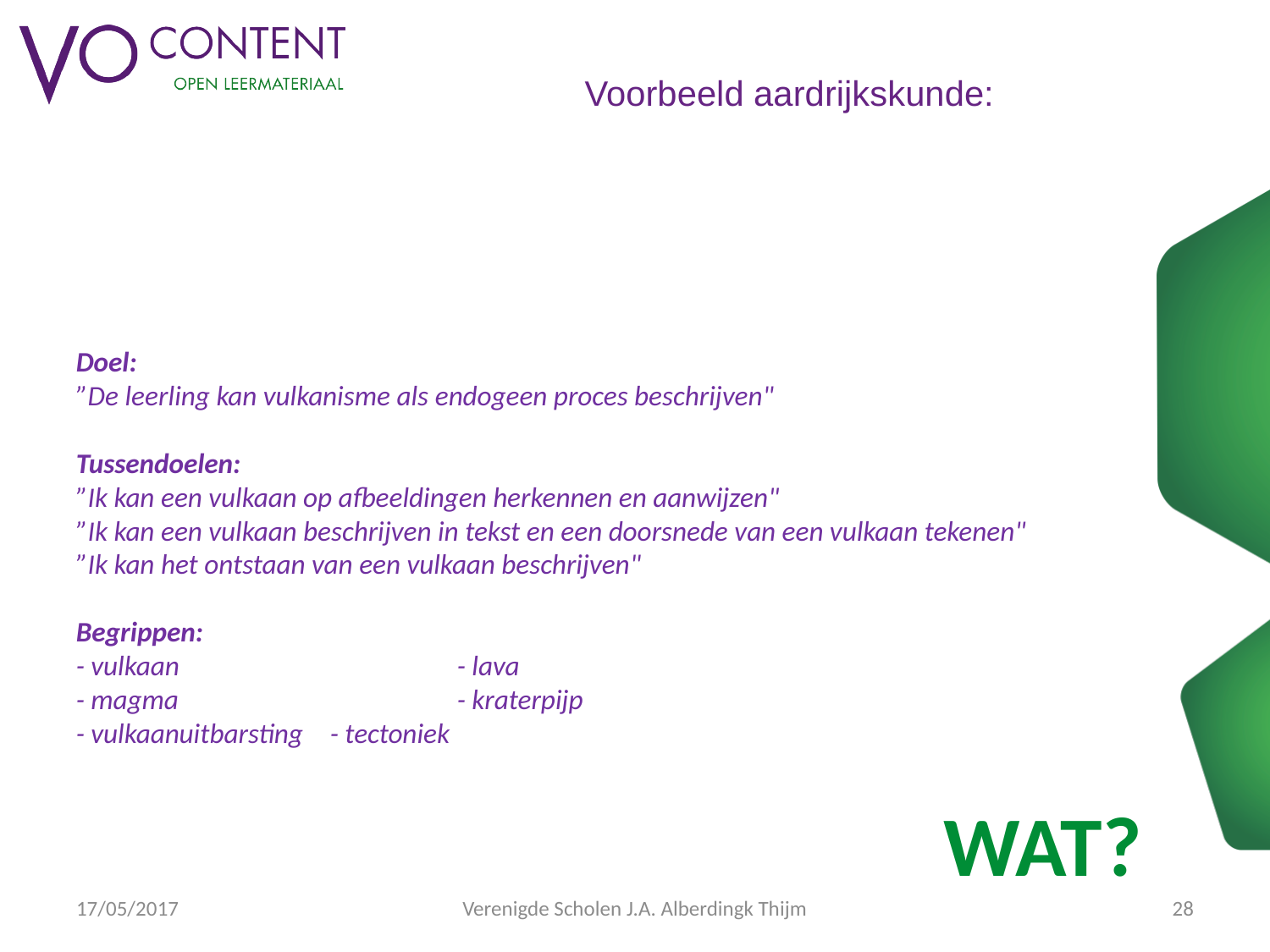

# Voorbeeld aardrijkskunde:

Doel:
”De leerling kan vulkanisme als endogeen proces beschrijven"

Tussendoelen:
”Ik kan een vulkaan op afbeeldingen herkennen en aanwijzen"
”Ik kan een vulkaan beschrijven in tekst en een doorsnede van een vulkaan tekenen"
”Ik kan het ontstaan van een vulkaan beschrijven"

Begrippen:
- vulkaan			- lava
- magma			- kraterpijp
- vulkaanuitbarsting	- tectoniek

WAT?
17/05/2017
Verenigde Scholen J.A. Alberdingk Thijm
28